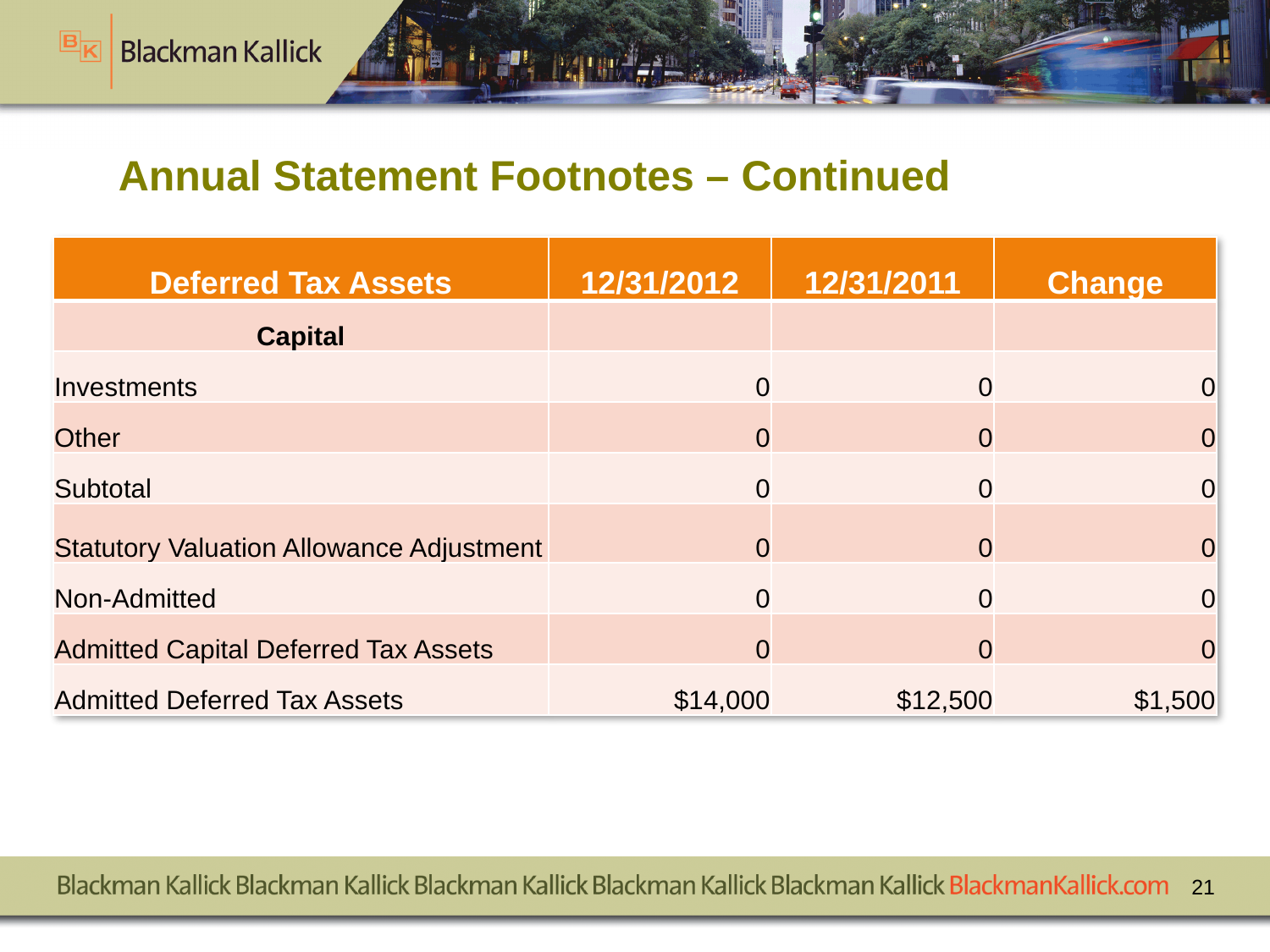

# Annual Statement Footnotes – Continued
| Deferred Tax Assets | 12/31/2012 | 12/31/2011 | Change |
| --- | --- | --- | --- |
| Capital |  |  |  |
| Investments | 0 | 0 | 0 |
| Other | 0 | 0 | 0 |
| Subtotal | 0 | 0 | 0 |
| Statutory Valuation Allowance Adjustment | 0 | 0 | 0 |
| Non-Admitted | 0 | 0 | 0 |
| Admitted Capital Deferred Tax Assets | 0 | 0 | 0 |
| Admitted Deferred Tax Assets | $14,000 | $12,500 | $1,500 |